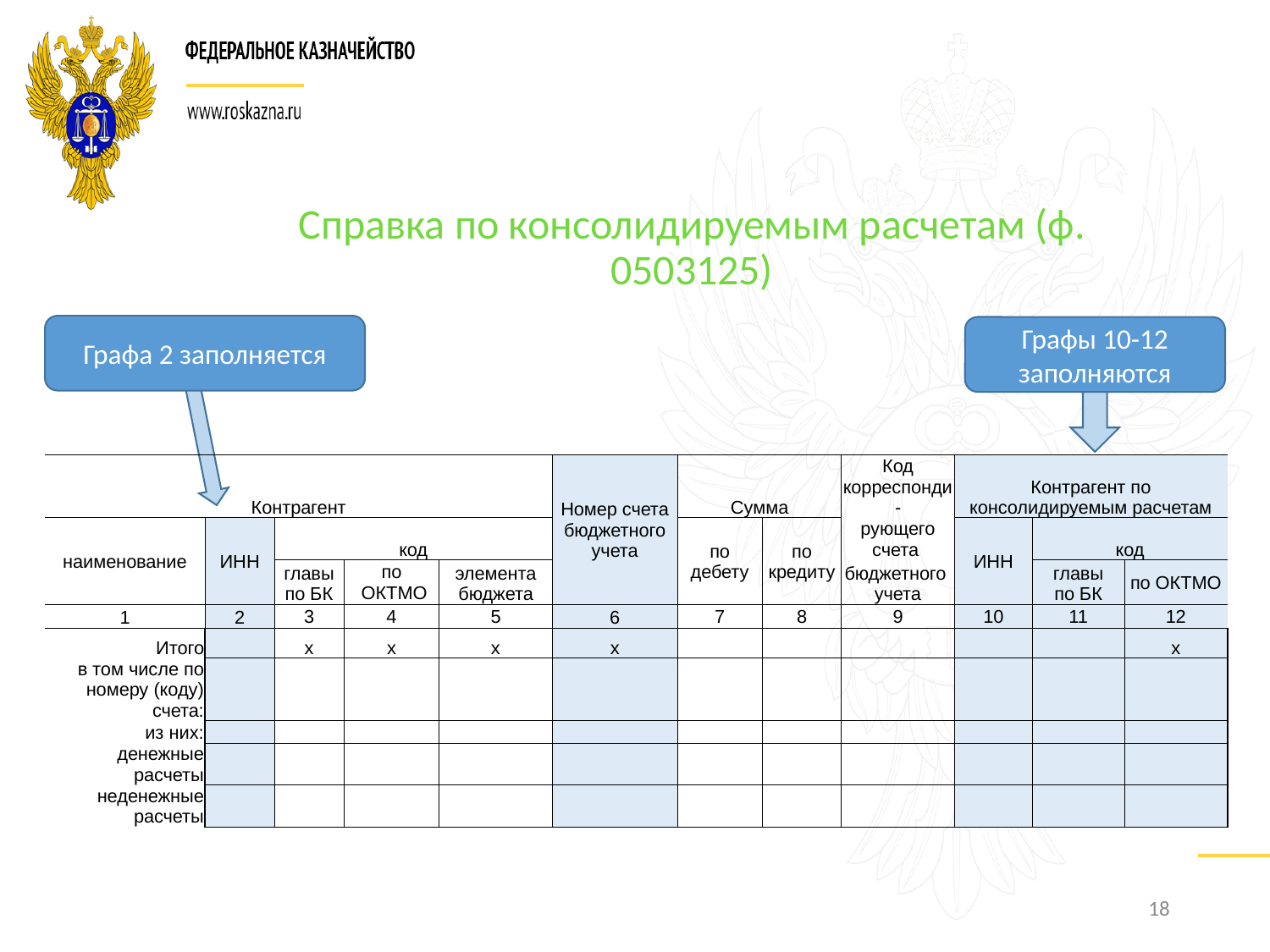

Справка по консолидируемым расчетам (ф. 0503125)
Графа 2 заполняется
Графы 10-12 заполняются

|  |  |  |  |  |  |  |  |  |  |  |  |  |
| --- | --- | --- | --- | --- | --- | --- | --- | --- | --- | --- | --- | --- |
| Контрагент |  |  |  |  | Номер счета бюджетного учета |  | Сумма |  | Код корреспонди- | Контрагент по консолидируемым расчетам |  |  |
| наименование | ИНН | код |  |  |  |  | по дебету | по кредиту | рующего счета | ИНН | код |  |
|  |  | главы по БК | по ОКТМО | элемента бюджета |  |  |  |  | бюджетного учета |  | главы по БК | по ОКТМО |
| 1 | 2 | 3 | 4 | 5 | 6 |  | 7 | 8 | 9 | 10 | 11 | 12 |
| Итого |  | x | x | x | x |  |  |  |  |  |  | x |
| в том числе по номеру (коду) счета: |  |  |  |  |  |  |  |  |  |  |  |  |
| из них: |  |  |  |  |  |  |  |  |  |  |  |  |
| денежные расчеты |  |  |  |  |  |  |  |  |  |  |  |  |
| неденежные расчеты |  |  |  |  |  |  |  |  |  |  |  |  |
18